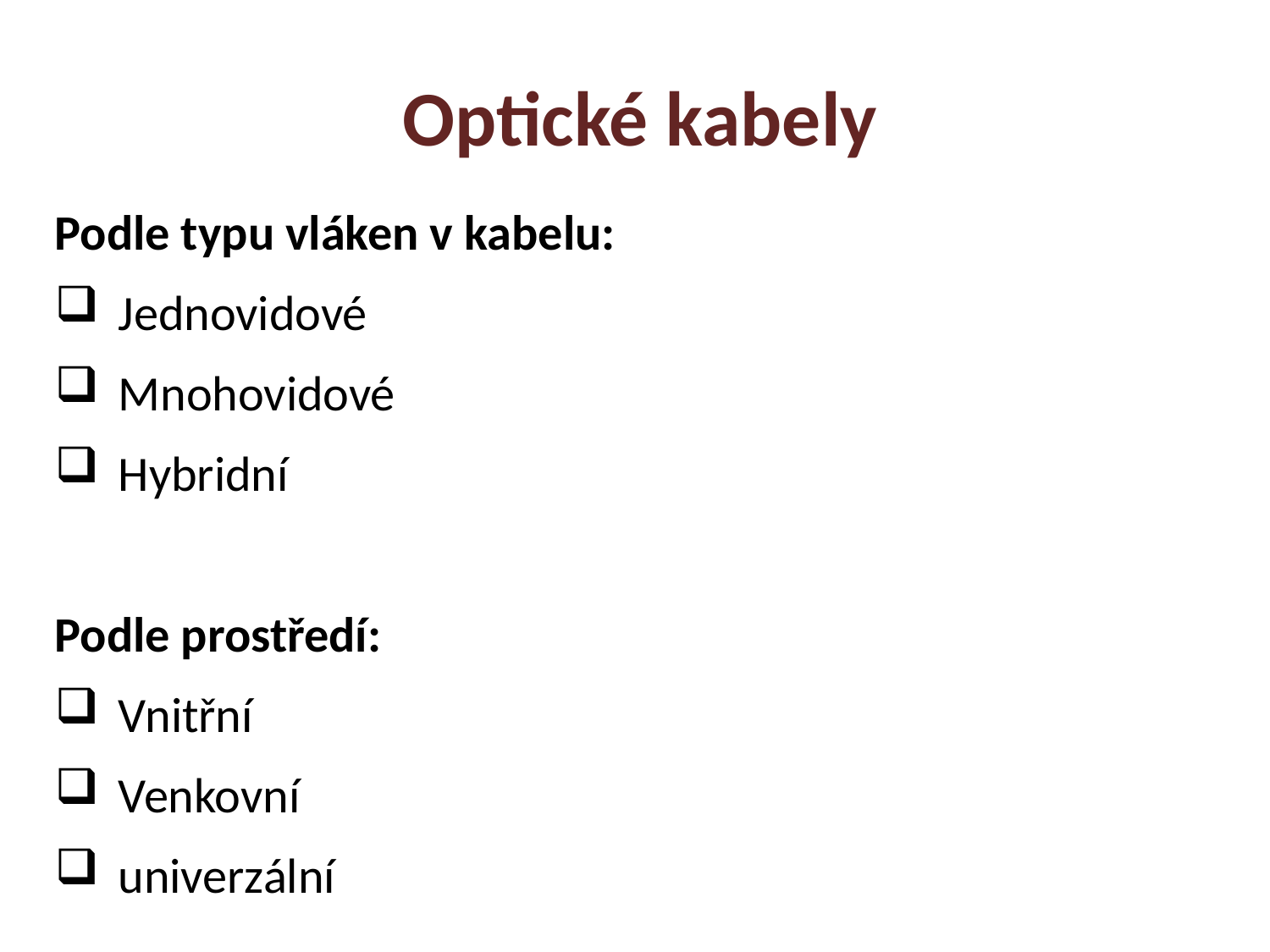

Optické kabely
Podle typu vláken v kabelu:
Jednovidové
Mnohovidové
Hybridní

Podle prostředí:
Vnitřní
Venkovní
univerzální